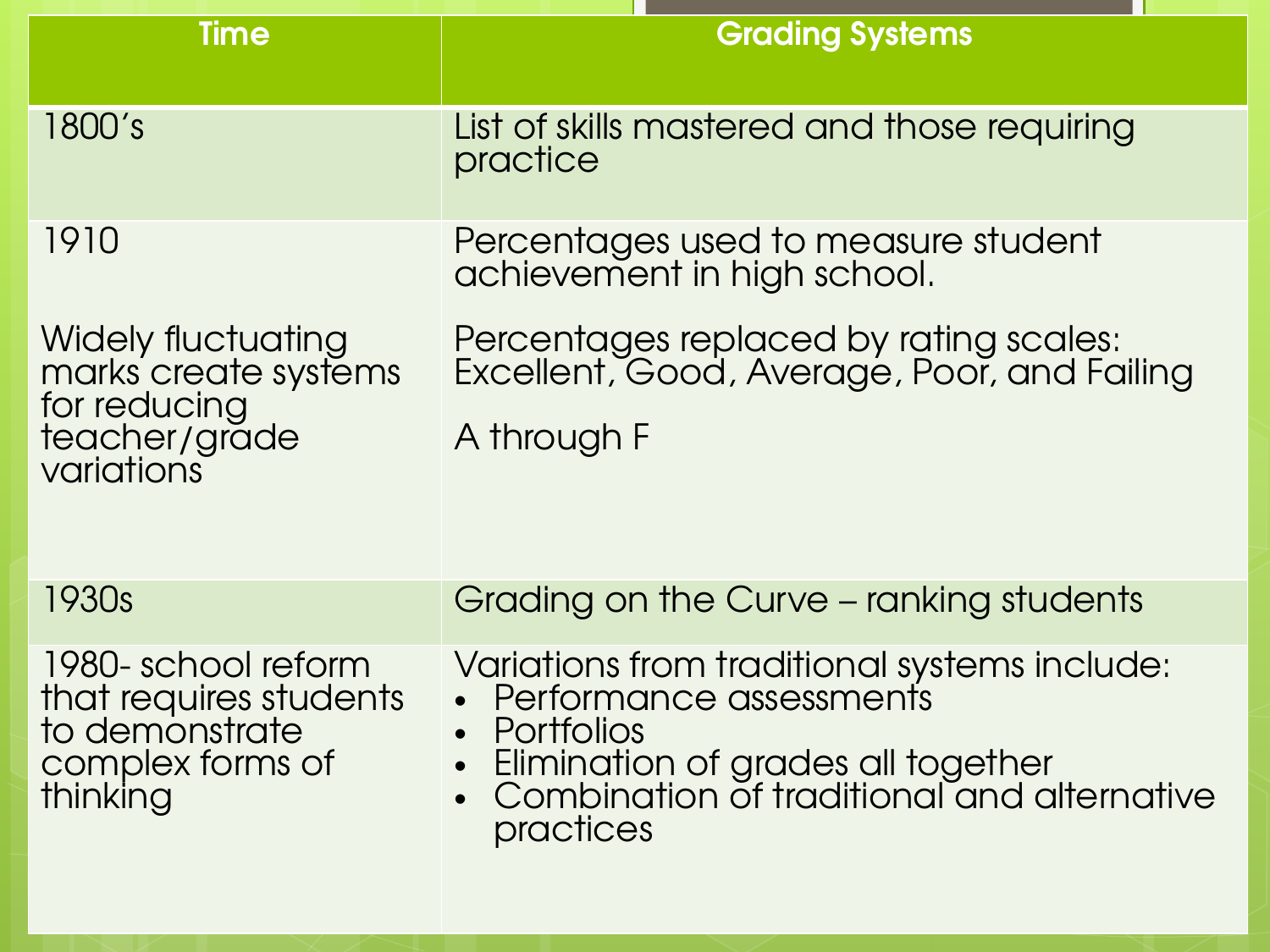

| Time | Grading Systems |
| --- | --- |
| 1800’s | List of skills mastered and those requiring practice |
| 1910 Widely fluctuating marks create systems for reducing teacher/grade variations | Percentages used to measure student achievement in high school. Percentages replaced by rating scales: Excellent, Good, Average, Poor, and Failing A through F |
| 1930s | Grading on the Curve – ranking students |
| 1980- school reform that requires students to demonstrate complex forms of thinking | Variations from traditional systems include: Performance assessments Portfolios Elimination of grades all together Combination of traditional and alternative practices |